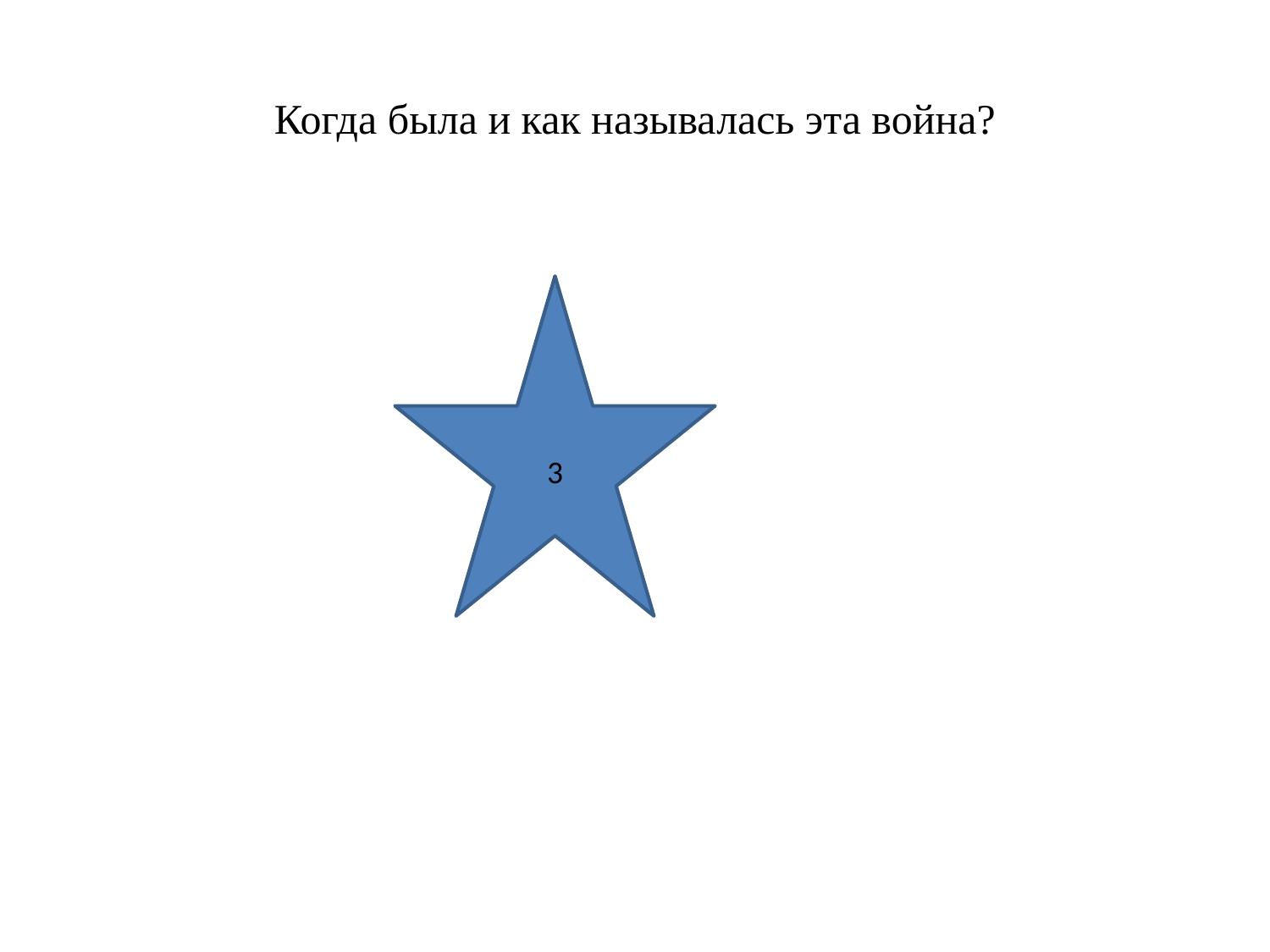

# Когда была и как называлась эта война?
3